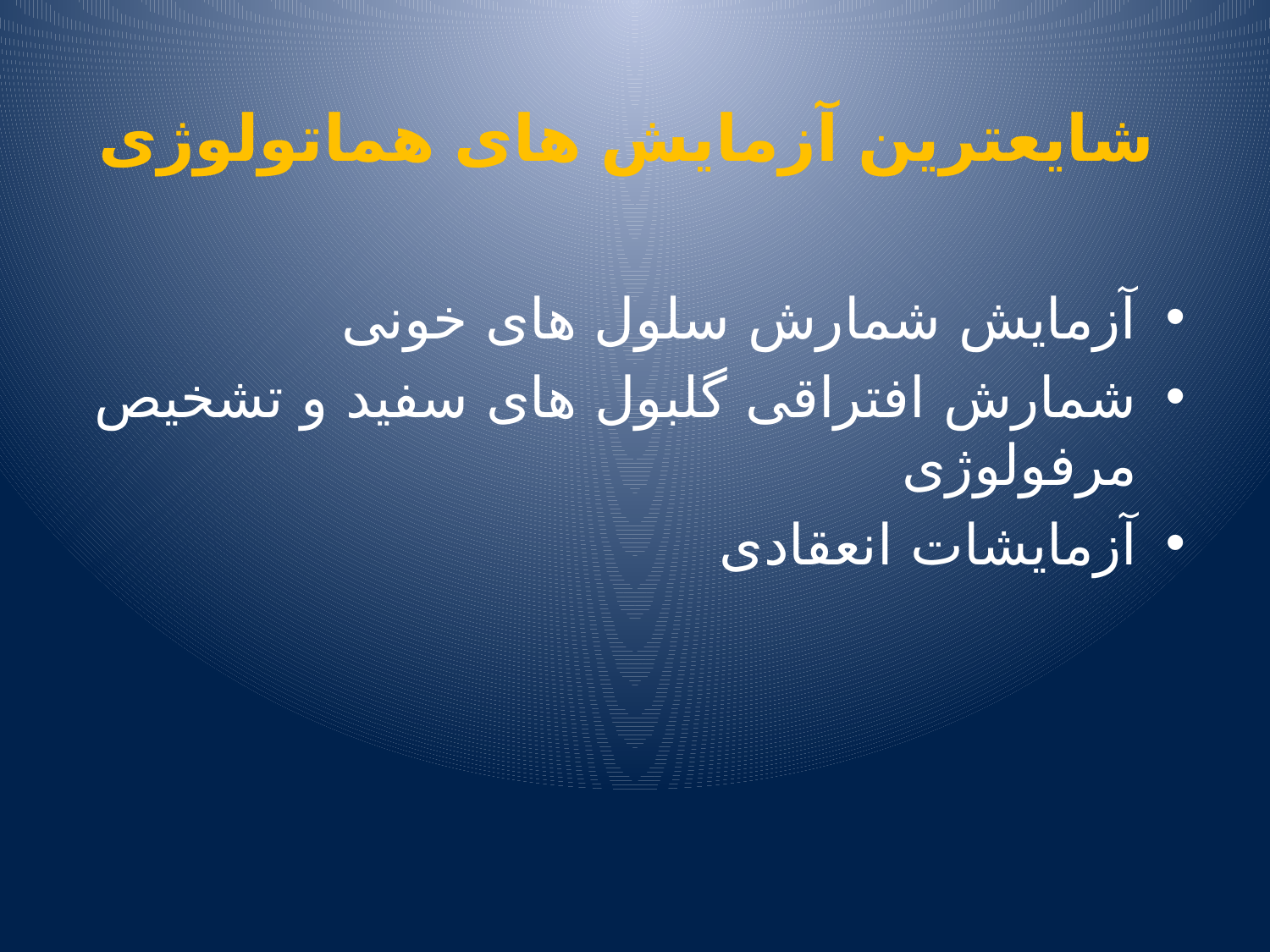

# شايعترين آزمايش های هماتولوژی
آزمايش شمارش سلول های خونی
شمارش افتراقی گلبول های سفيد و تشخيص مرفولوژی
آزمايشات انعقادی